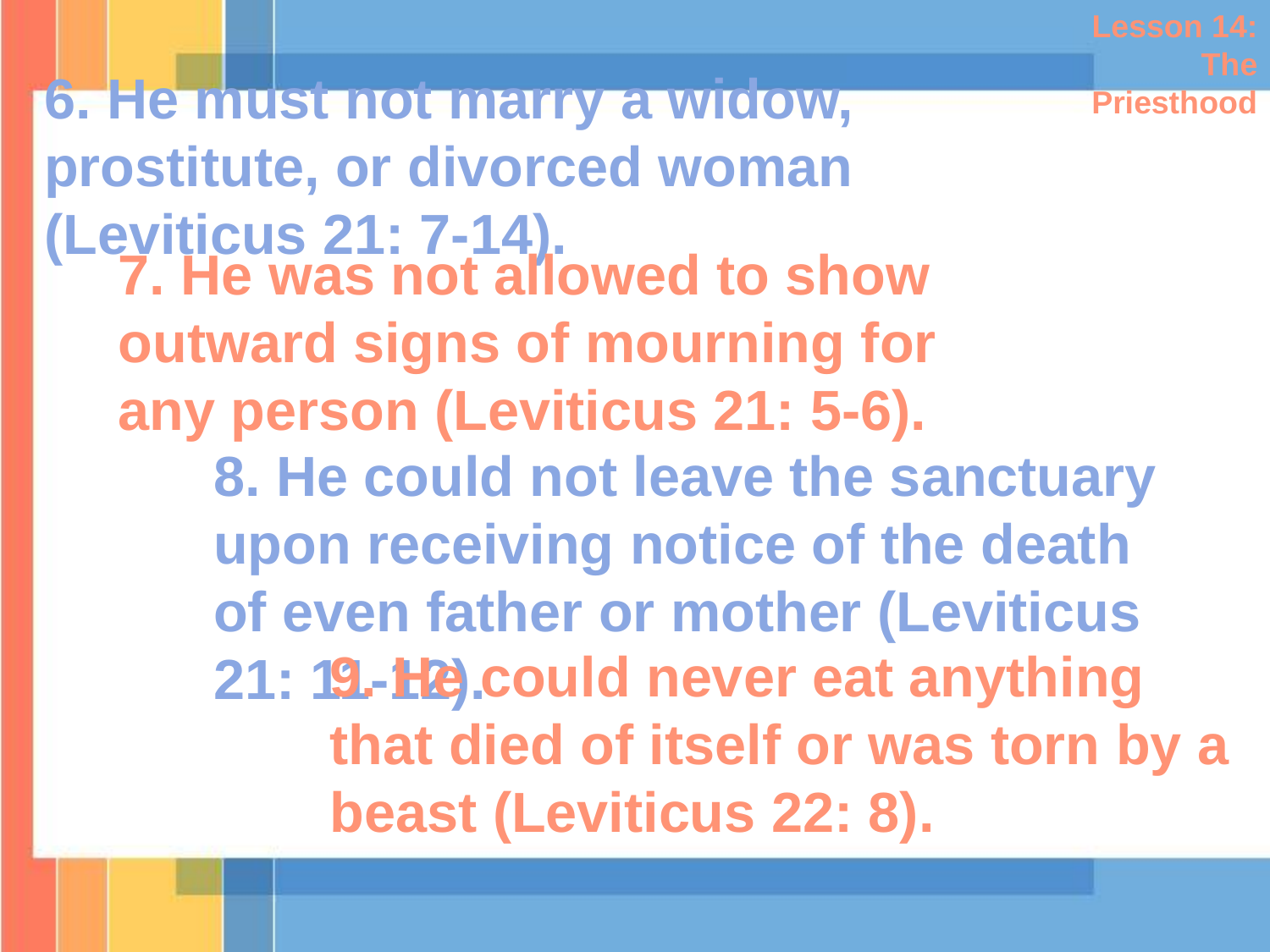

Lesson 14: The Priesthood
6. He must not marry a widow, prostitute, or divorced woman (Leviticus 21: 7-14).

7. He was not allowed to show outward signs of mourning for any person (Leviticus 21: 5-6).
8. He could not leave the sanctuary upon receiving notice of the death of even father or mother (Leviticus 21: 11-12).
9. He could never eat anything that died of itself or was torn by a beast (Leviticus 22: 8).